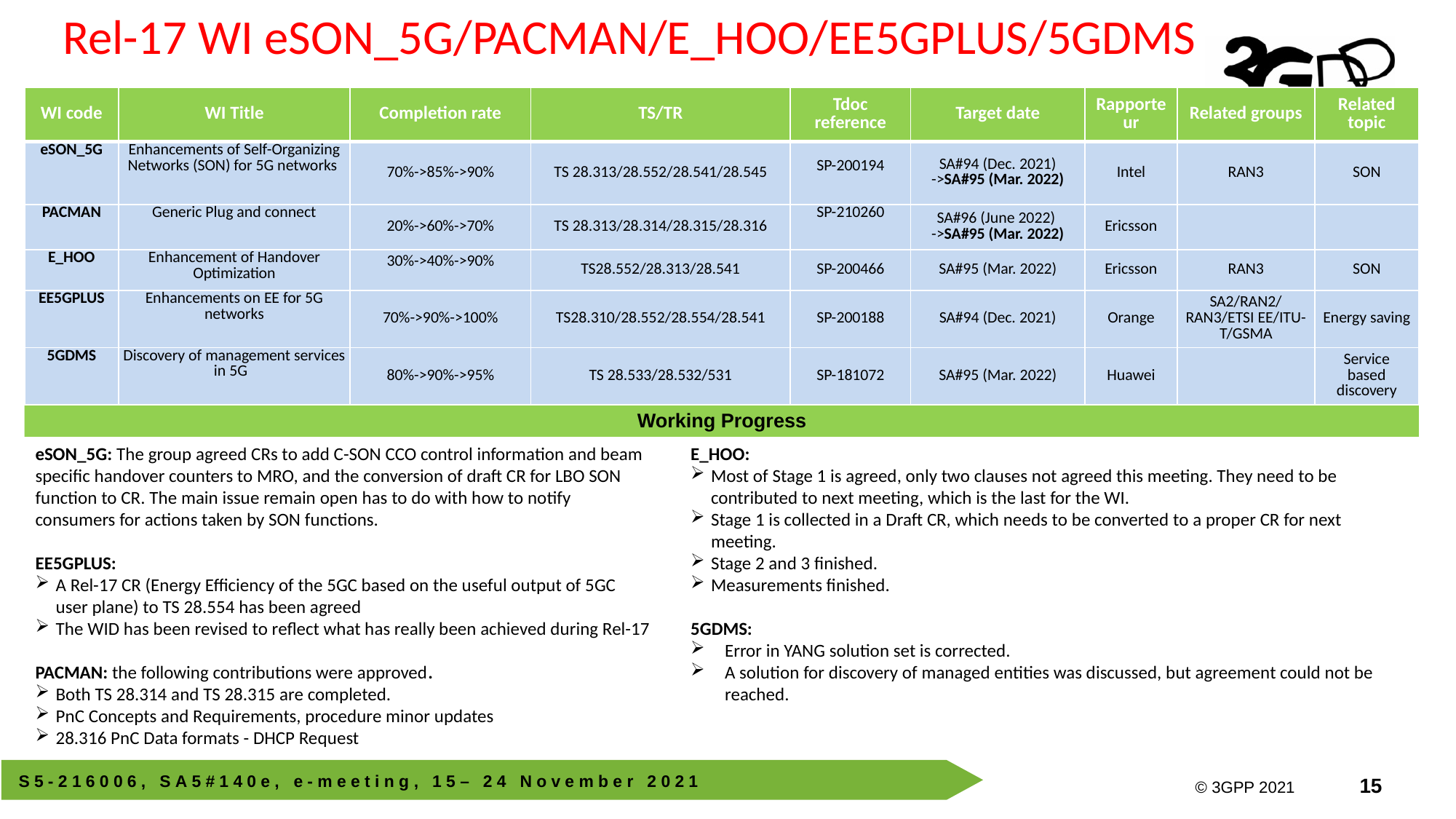

Rel-17 WI eSON_5G/PACMAN/E_HOO/EE5GPLUS/5GDMS
| WI code | WI Title | Completion rate | TS/TR | Tdoc reference | Target date | Rapporteur | Related groups | Related topic |
| --- | --- | --- | --- | --- | --- | --- | --- | --- |
| eSON\_5G | Enhancements of Self-Organizing Networks (SON) for 5G networks | 70%->85%->90% | TS 28.313/28.552/28.541/28.545 | SP-200194 | SA#94 (Dec. 2021) ->SA#95 (Mar. 2022) | Intel | RAN3 | SON |
| PACMAN | Generic Plug and connect | 20%->60%->70% | TS 28.313/28.314/28.315/28.316 | SP-210260 | SA#96 (June 2022) ->SA#95 (Mar. 2022) | Ericsson |  |  |
| E\_HOO | Enhancement of Handover Optimization | 30%->40%->90% | TS28.552/28.313/28.541 | SP-200466 | SA#95 (Mar. 2022) | Ericsson | RAN3 | SON |
| EE5GPLUS | Enhancements on EE for 5G networks | 70%->90%->100% | TS28.310/28.552/28.554/28.541 | SP-200188 | SA#94 (Dec. 2021) | Orange | SA2/RAN2/RAN3/ETSI EE/ITU-T/GSMA | Energy saving |
| 5GDMS | Discovery of management services in 5G | 80%->90%->95% | TS 28.533/28.532/531 | SP-181072 | SA#95 (Mar. 2022) | Huawei |  | Service based discovery |
Working Progress
eSON_5G: The group agreed CRs to add C-SON CCO control information and beam specific handover counters to MRO, and the conversion of draft CR for LBO SON function to CR. The main issue remain open has to do with how to notify consumers for actions taken by SON functions.

EE5GPLUS:
A Rel-17 CR (Energy Efficiency of the 5GC based on the useful output of 5GC user plane) to TS 28.554 has been agreed
The WID has been revised to reflect what has really been achieved during Rel-17

PACMAN: the following contributions were approved.
Both TS 28.314 and TS 28.315 are completed.
PnC Concepts and Requirements, procedure minor updates
28.316 PnC Data formats - DHCP Request
E_HOO:
Most of Stage 1 is agreed, only two clauses not agreed this meeting. They need to be contributed to next meeting, which is the last for the WI.
Stage 1 is collected in a Draft CR, which needs to be converted to a proper CR for next meeting.
Stage 2 and 3 finished.
Measurements finished.

5GDMS:
Error in YANG solution set is corrected.
A solution for discovery of managed entities was discussed, but agreement could not be reached.